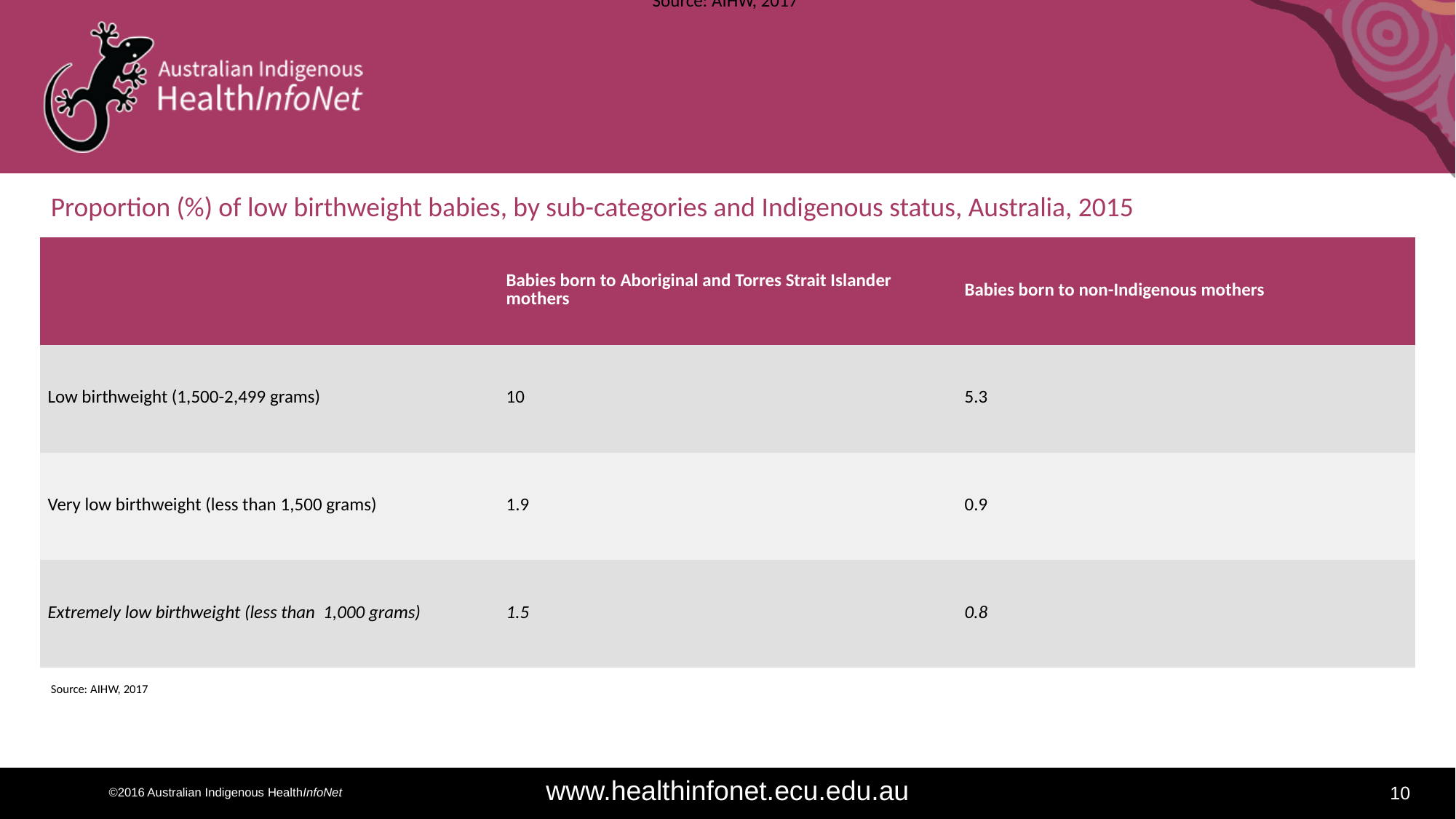

Source: AIHW, 2017
# Proportion (%) of low birthweight babies, by sub-categories and Indigenous status, Australia, 2015
|  | Babies born to Aboriginal and Torres Strait Islander mothers | Babies born to non-Indigenous mothers |
| --- | --- | --- |
| Low birthweight (1,500-2,499 grams) | 10 | 5.3 |
| Very low birthweight (less than 1,500 grams) | 1.9 | 0.9 |
| Extremely low birthweight (less than 1,000 grams) | 1.5 | 0.8 |
Source: AIHW, 2017